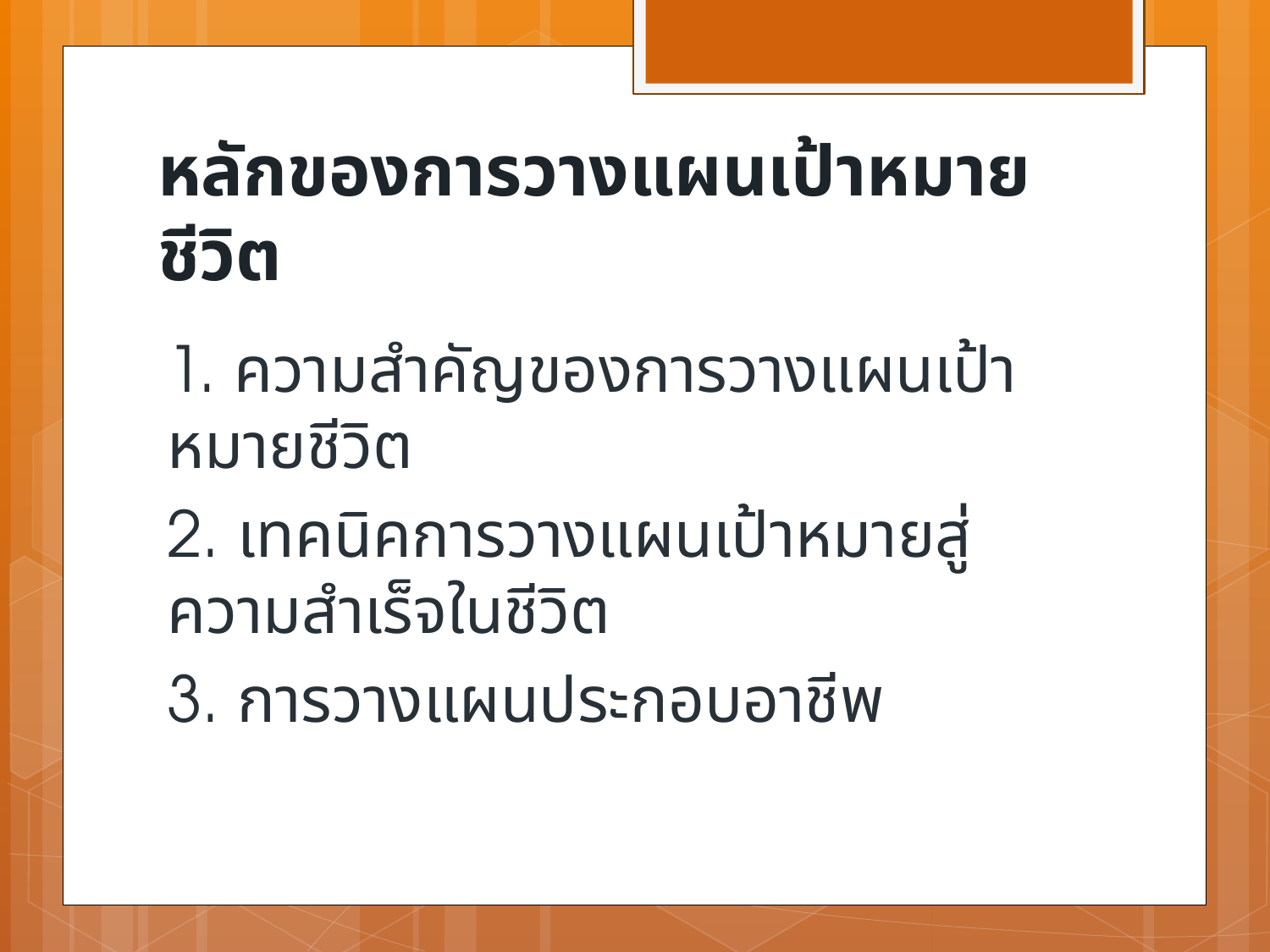

# หลักของการวางแผนเป้าหมายชีวิต
1. ความสำคัญของการวางแผนเป้าหมายชีวิต
2. เทคนิคการวางแผนเป้าหมายสู่ความสำเร็จในชีวิต
3. การวางแผนประกอบอาชีพ